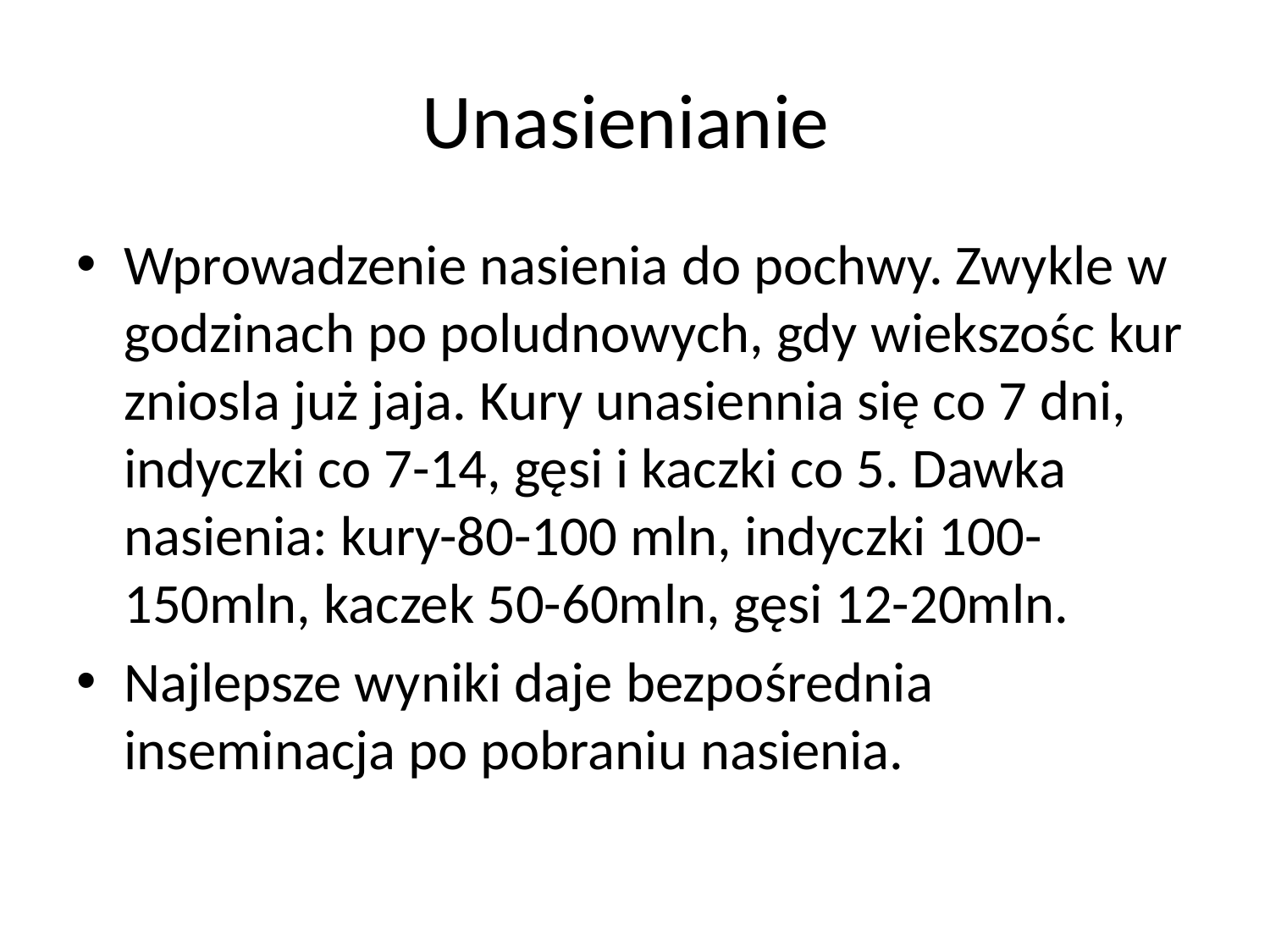

# Unasienianie
Wprowadzenie nasienia do pochwy. Zwykle w godzinach po poludnowych, gdy wiekszośc kur zniosla już jaja. Kury unasiennia się co 7 dni, indyczki co 7-14, gęsi i kaczki co 5. Dawka nasienia: kury-80-100 mln, indyczki 100-150mln, kaczek 50-60mln, gęsi 12-20mln.
Najlepsze wyniki daje bezpośrednia inseminacja po pobraniu nasienia.